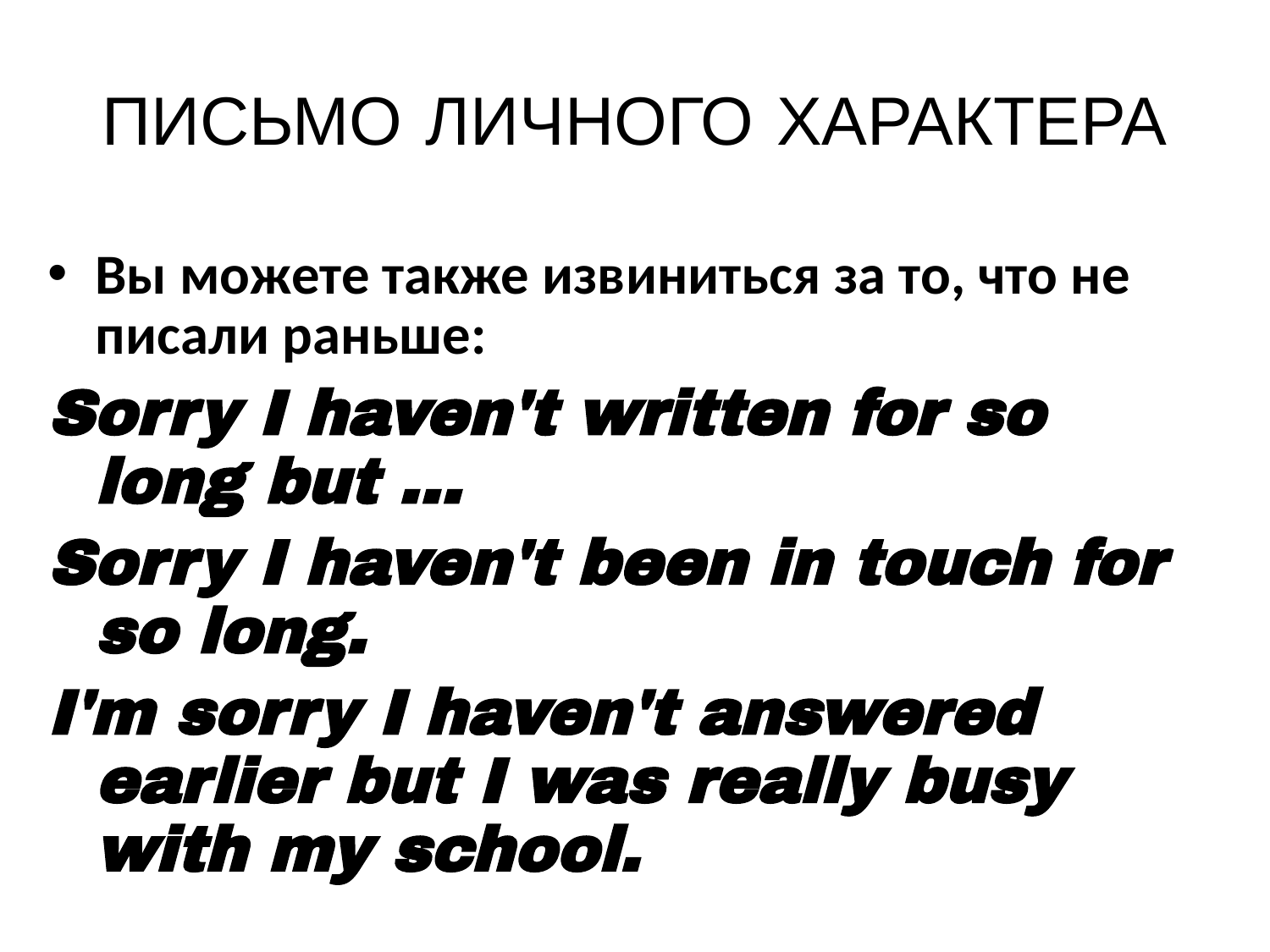

# ПИСЬМО ЛИЧНОГО ХАРАКТЕРА
Вы можете также извиниться за то, что не писали раньше:
Sorry I haven't written for so long but ...
Sorry I haven't been in touch for so long.
I'm sorry I haven't answered earlier but I was really busy with my school.